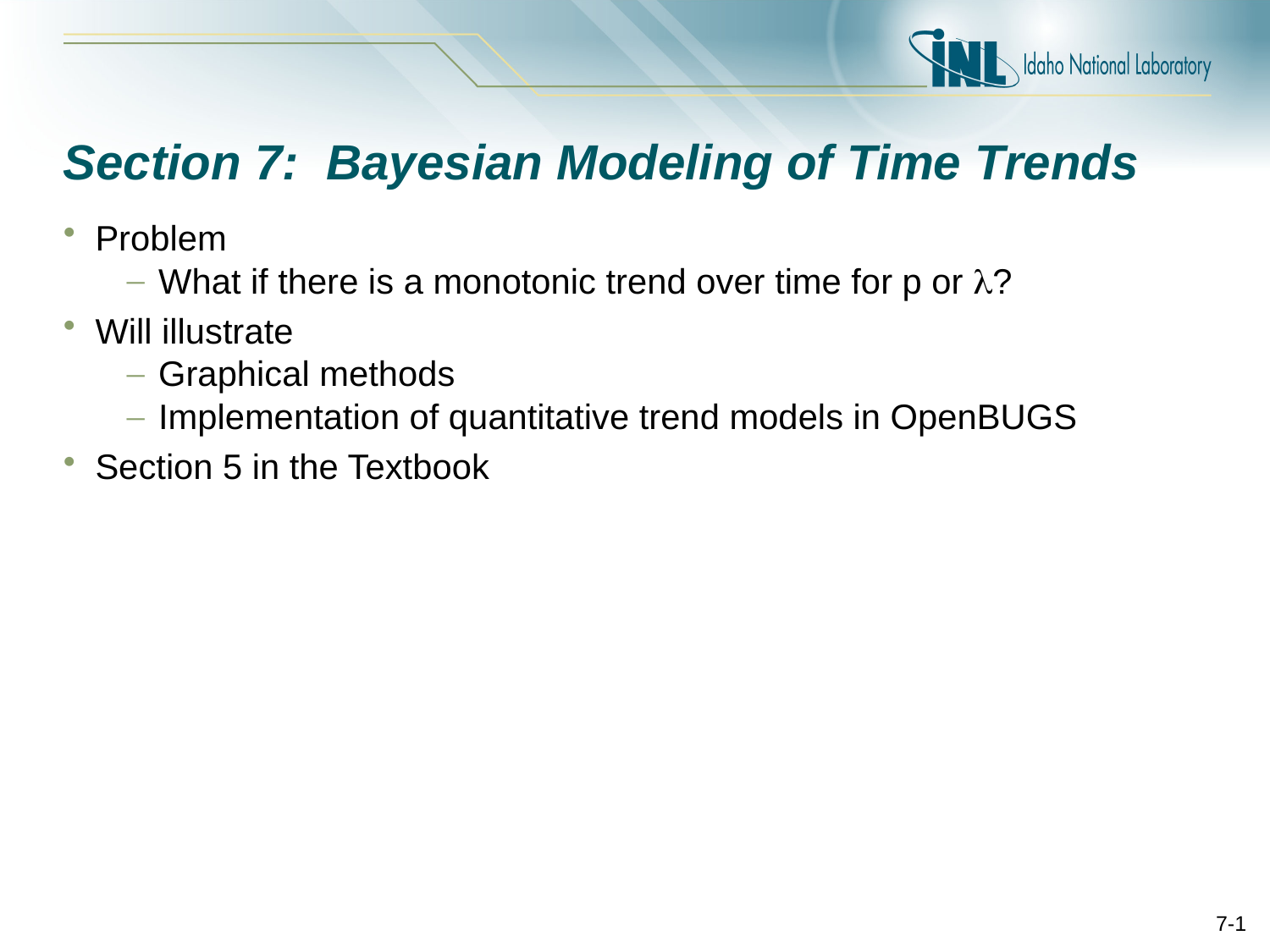

# Section 7:  Bayesian Modeling of Time Trends
Problem
What if there is a monotonic trend over time for p or λ?
Will illustrate
Graphical methods
Implementation of quantitative trend models in OpenBUGS
Section 5 in the Textbook
7-1